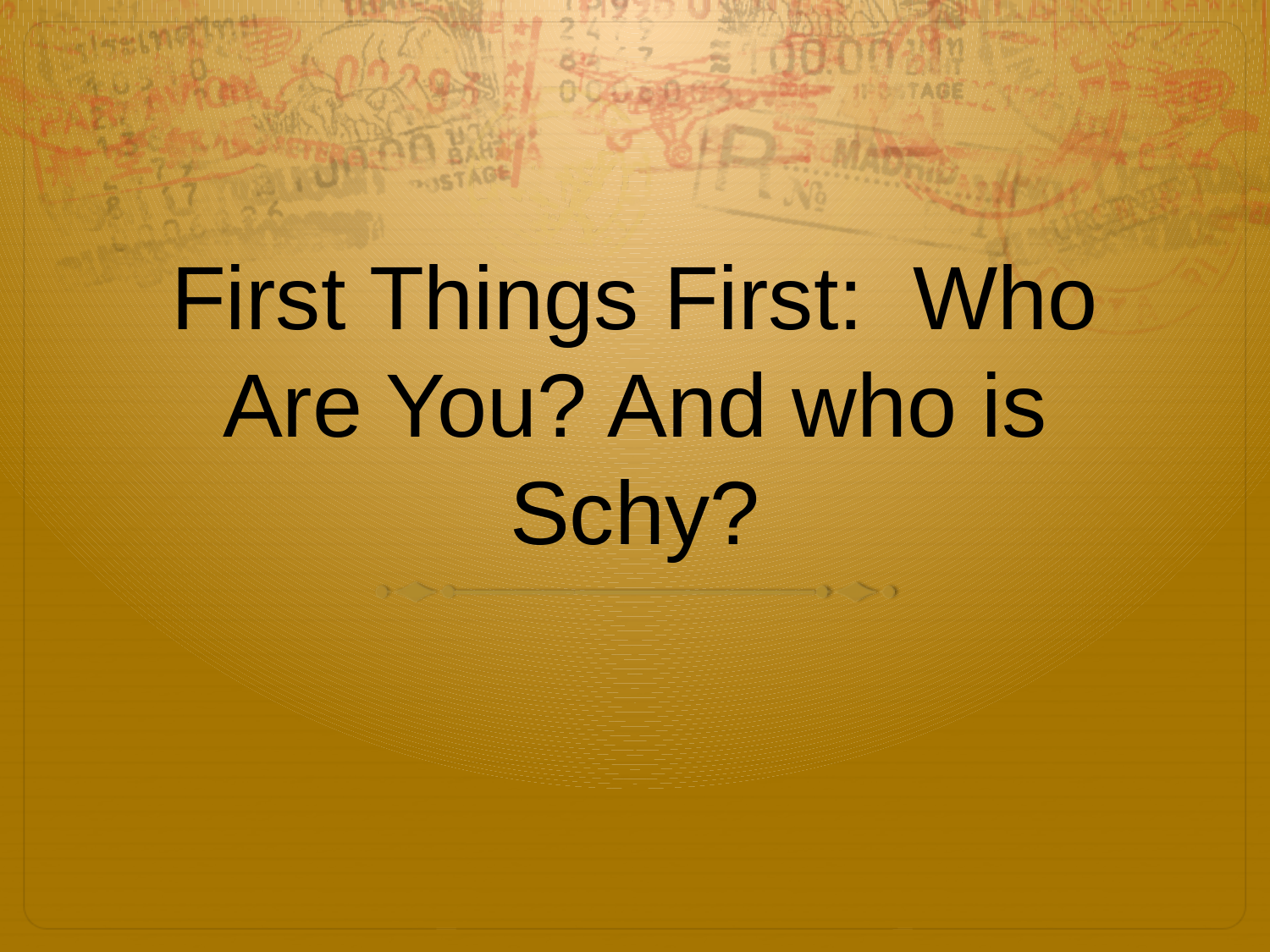

# First Things First:  Who Are You? And who is Schy?